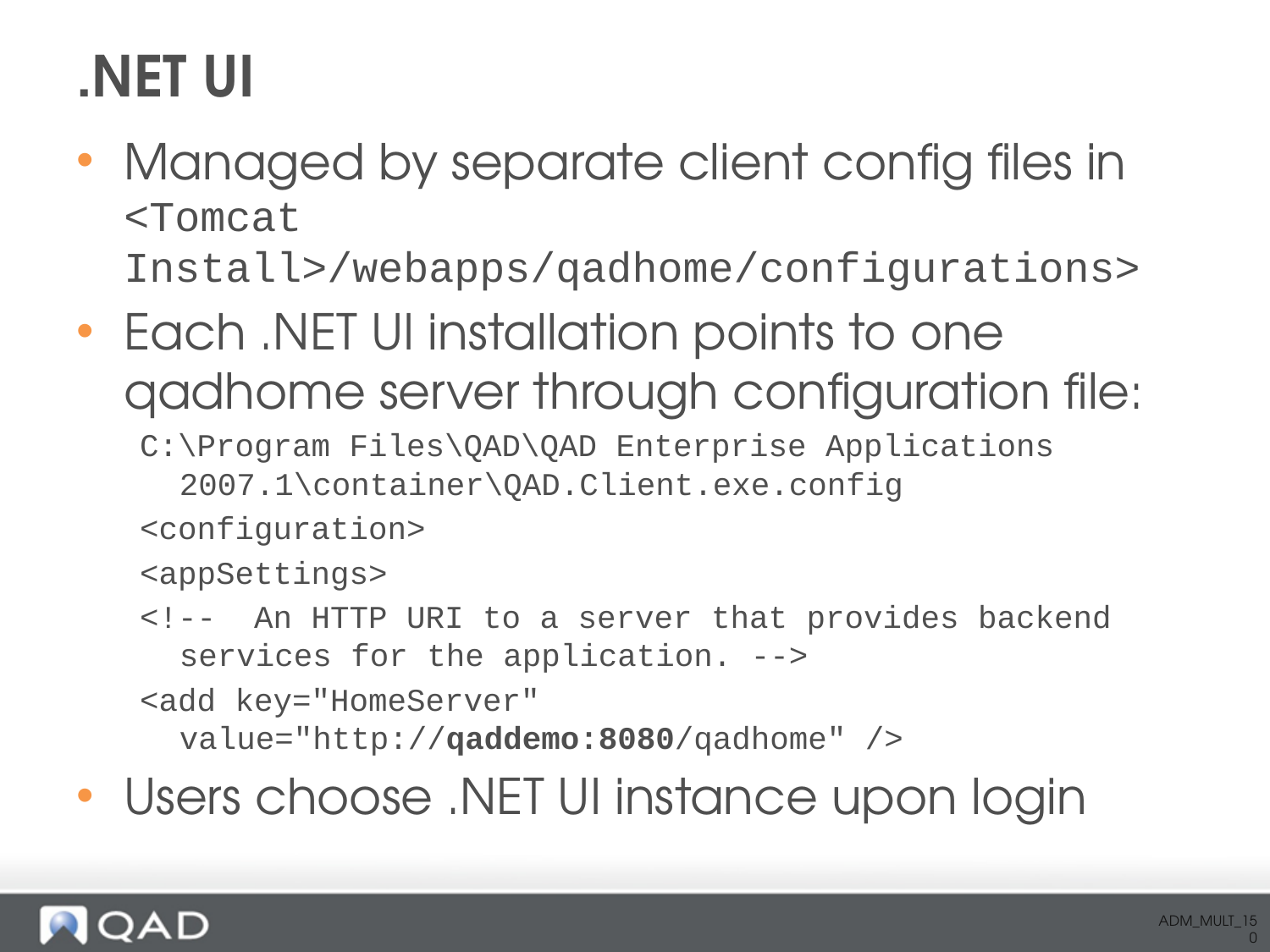

# .NET UI
Managed by separate client config files in <Tomcat Install>/webapps/qadhome/configurations>
Each .NET UI installation points to one qadhome server through configuration file:
C:\Program Files\QAD\QAD Enterprise Applications 2007.1\container\QAD.Client.exe.config
<configuration>
<appSettings>
<!--  An HTTP URI to a server that provides backend services for the application. -->
<add key="HomeServer" value="http://qaddemo:8080/qadhome" />
Users choose .NET UI instance upon login
ADM_MULT_150